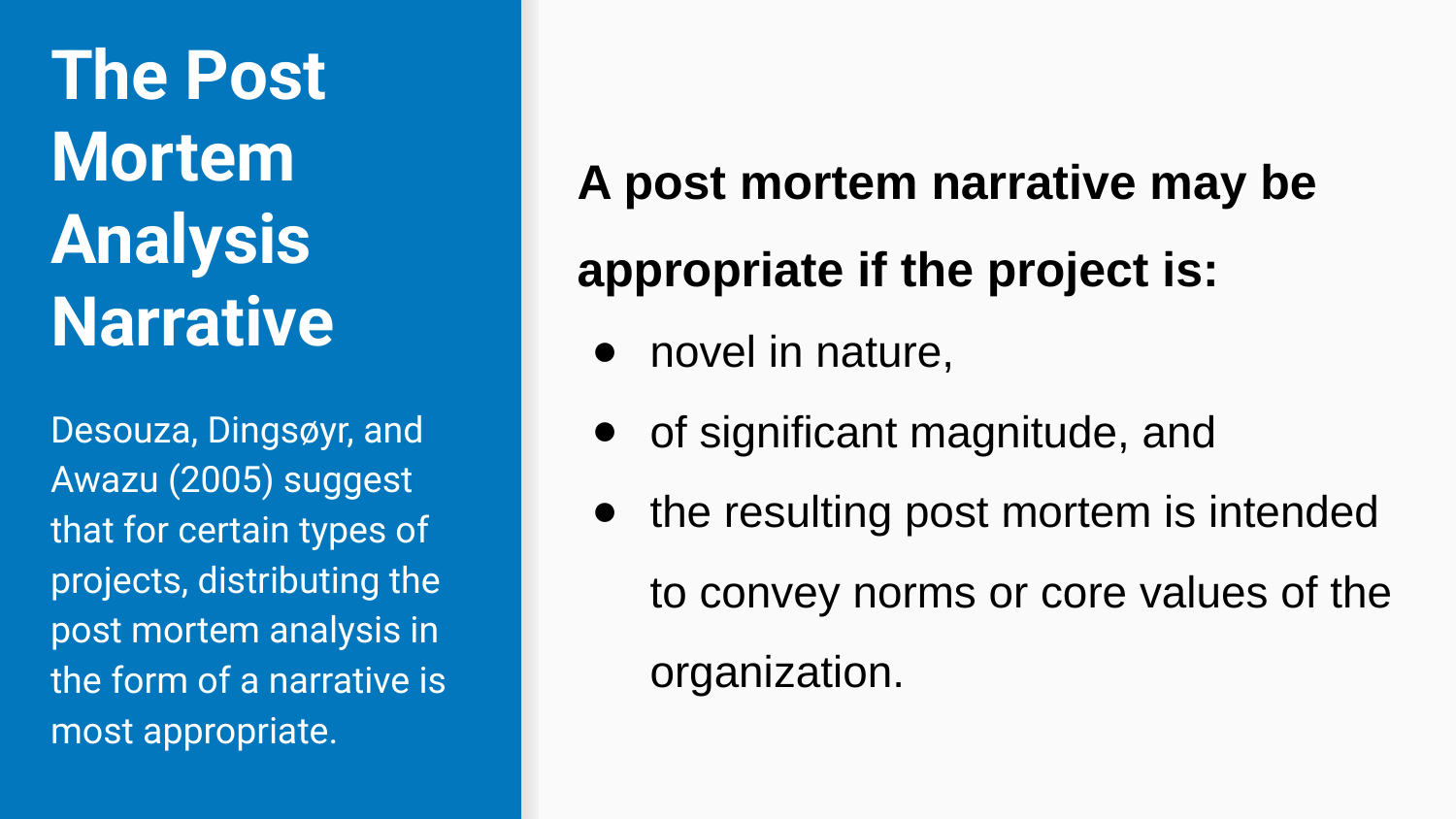

A post mortem narrative may be appropriate if the project is:
novel in nature,
of significant magnitude, and
the resulting post mortem is intended to convey norms or core values of the organization.
# The Post Mortem Analysis Narrative
Desouza, Dingsøyr, and Awazu (2005) suggest that for certain types of projects, distributing the post mortem analysis in the form of a narrative is most appropriate.